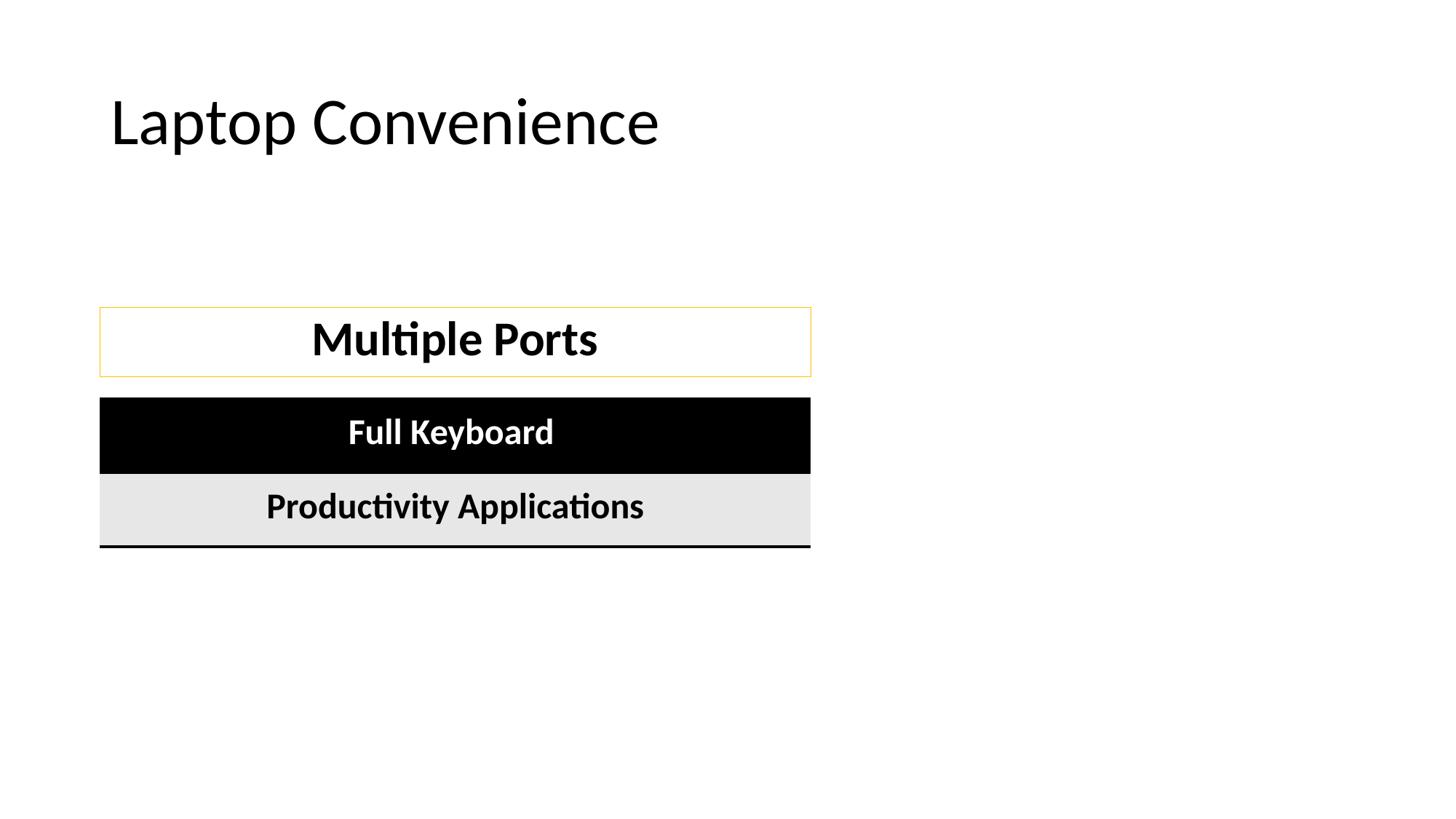

# Laptop Convenience

Multiple Ports
| Full Keyboard |
| --- |
| Productivity Applications |